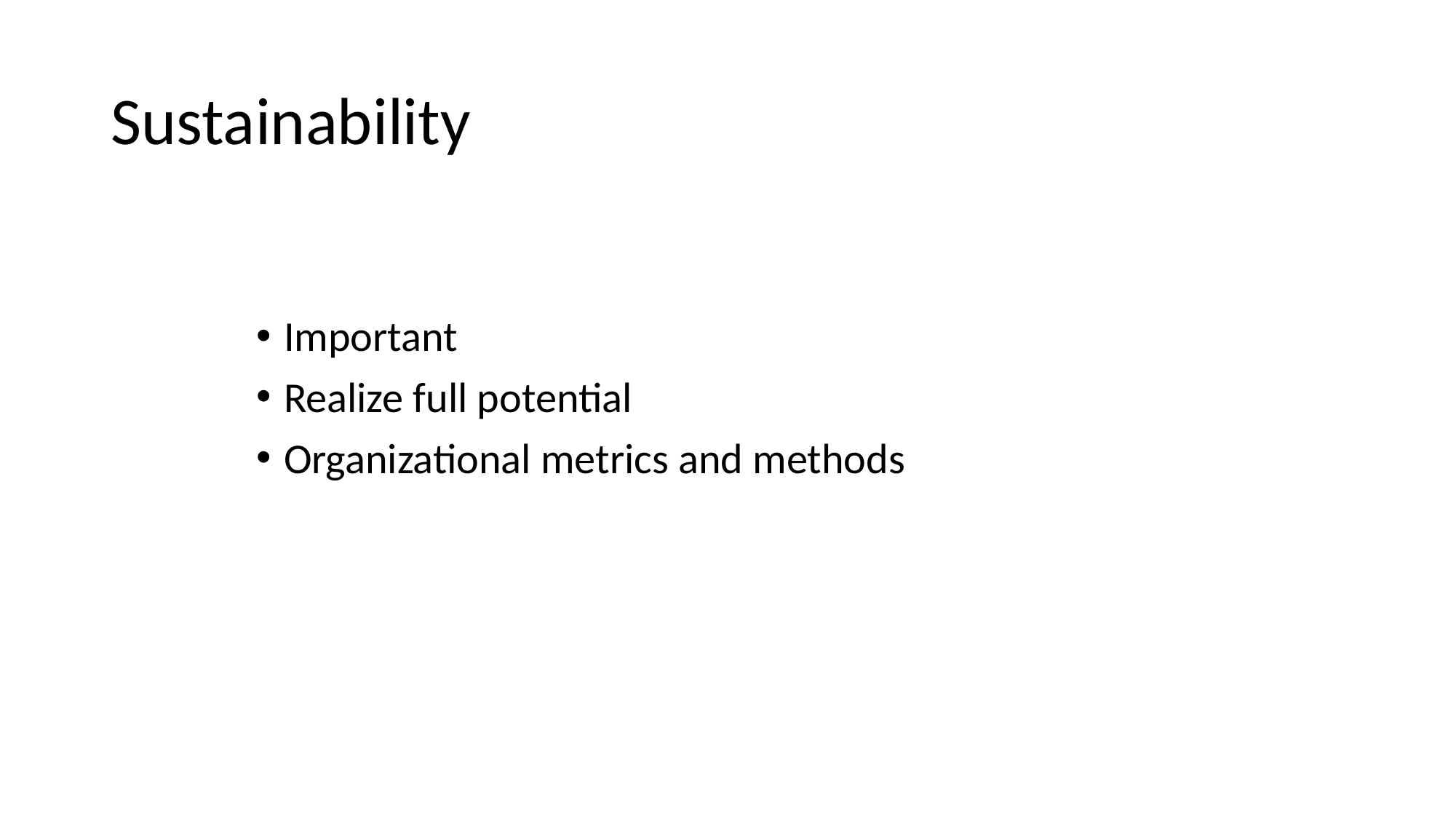

Sustainability

Important
Realize full potential
Organizational metrics and methods